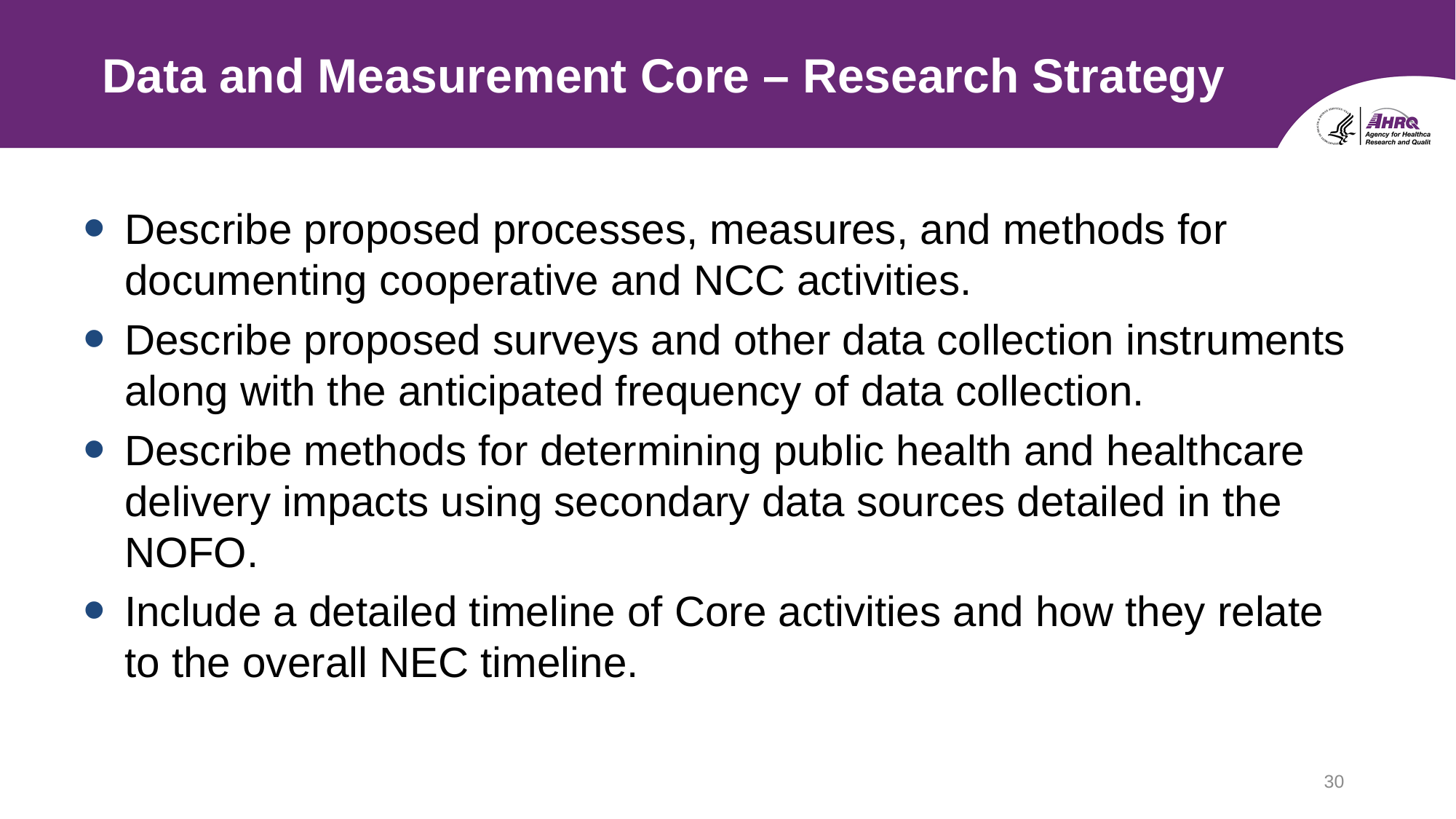

# Data and Measurement Core – Research Strategy
Describe proposed processes, measures, and methods for documenting cooperative and NCC activities.
Describe proposed surveys and other data collection instruments along with the anticipated frequency of data collection.
Describe methods for determining public health and healthcare delivery impacts using secondary data sources detailed in the NOFO.
Include a detailed timeline of Core activities and how they relate to the overall NEC timeline.
30